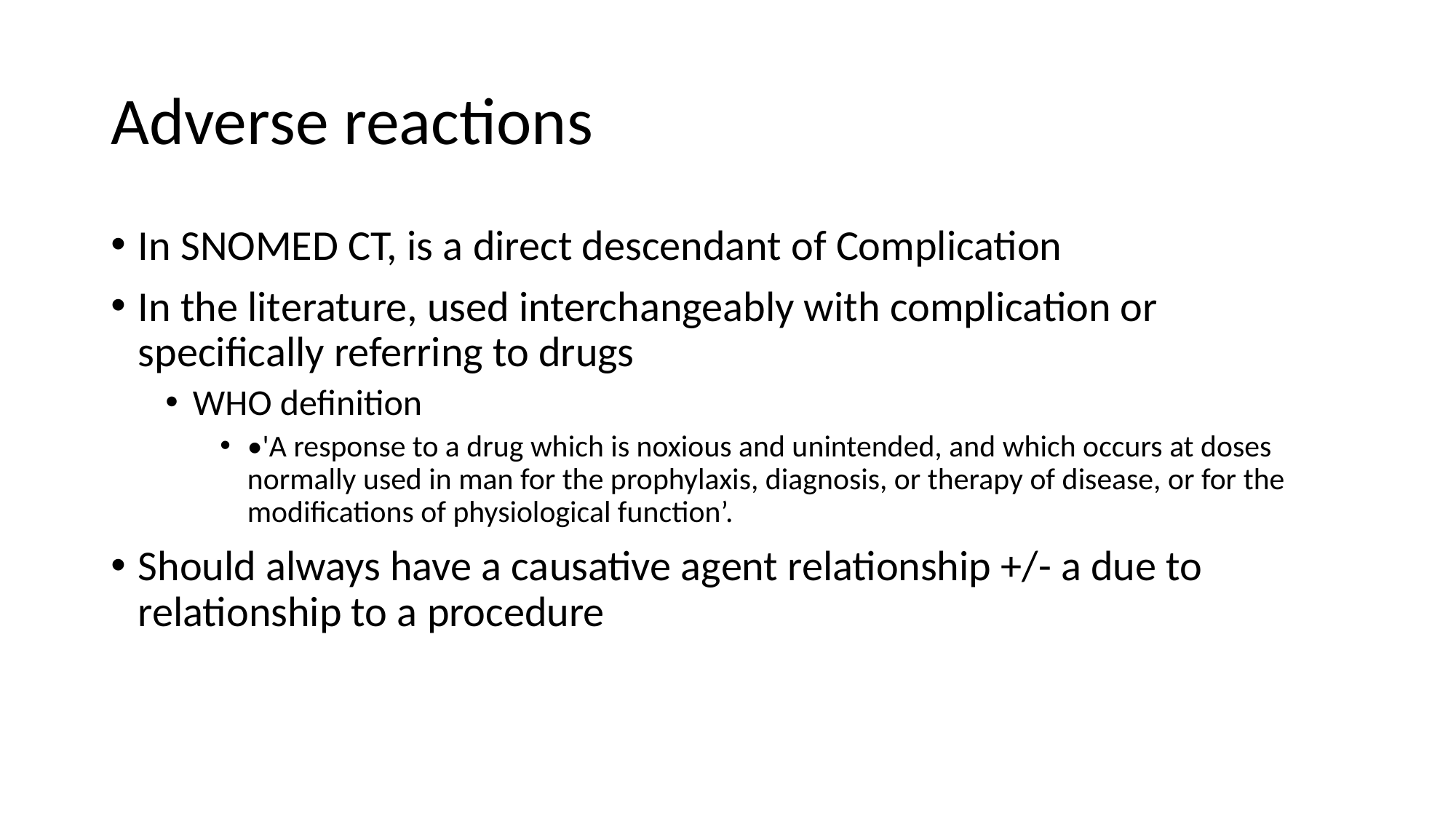

# Adverse reactions
In SNOMED CT, is a direct descendant of Complication
In the literature, used interchangeably with complication or specifically referring to drugs
WHO definition
•'A response to a drug which is noxious and unintended, and which occurs at doses normally used in man for the prophylaxis, diagnosis, or therapy of disease, or for the modifications of physiological function’.
Should always have a causative agent relationship +/- a due to relationship to a procedure